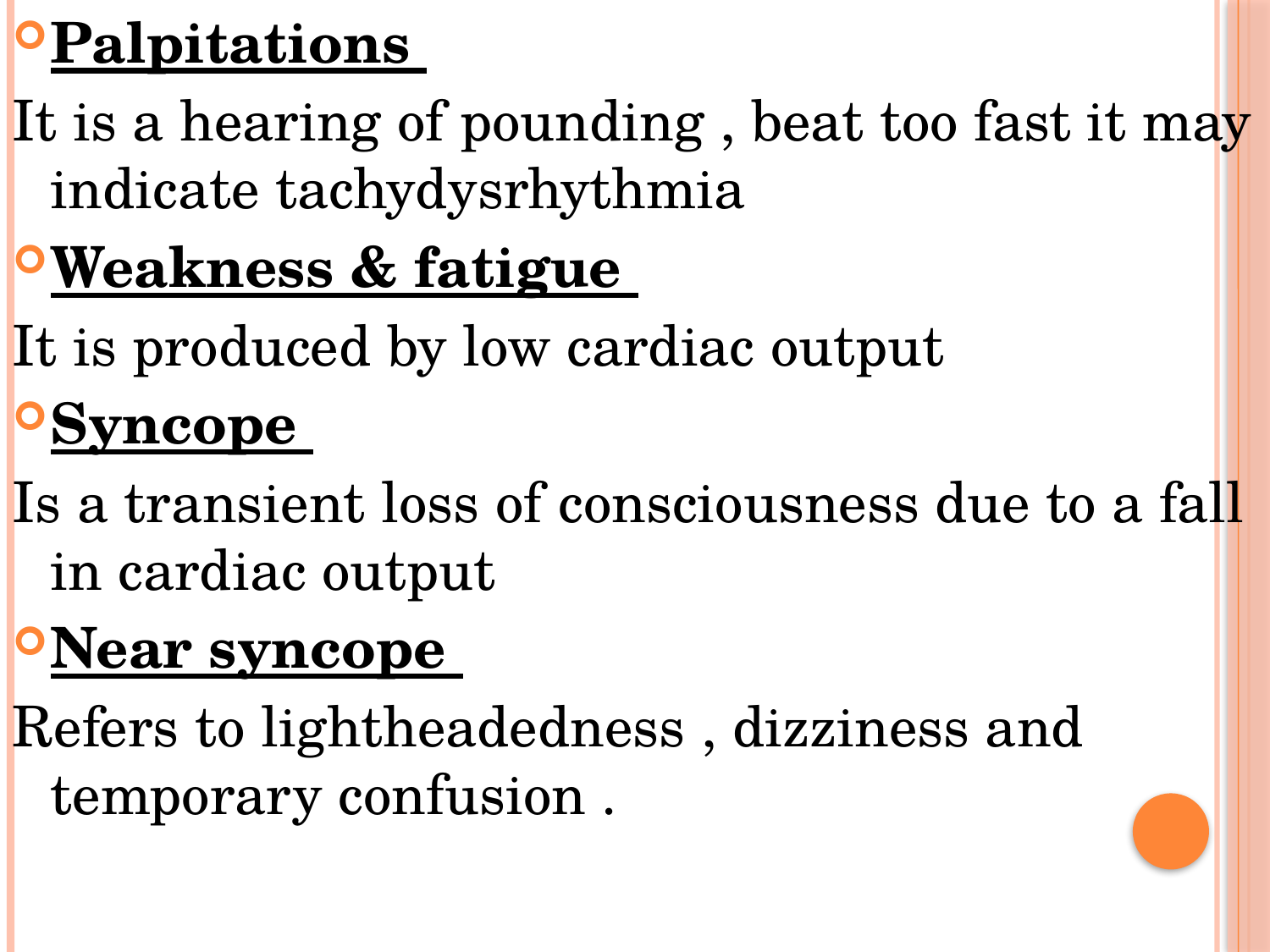

#
Palpitations
It is a hearing of pounding , beat too fast it may indicate tachydysrhythmia
Weakness & fatigue
It is produced by low cardiac output
Syncope
Is a transient loss of consciousness due to a fall in cardiac output
Near syncope
Refers to lightheadedness , dizziness and temporary confusion .